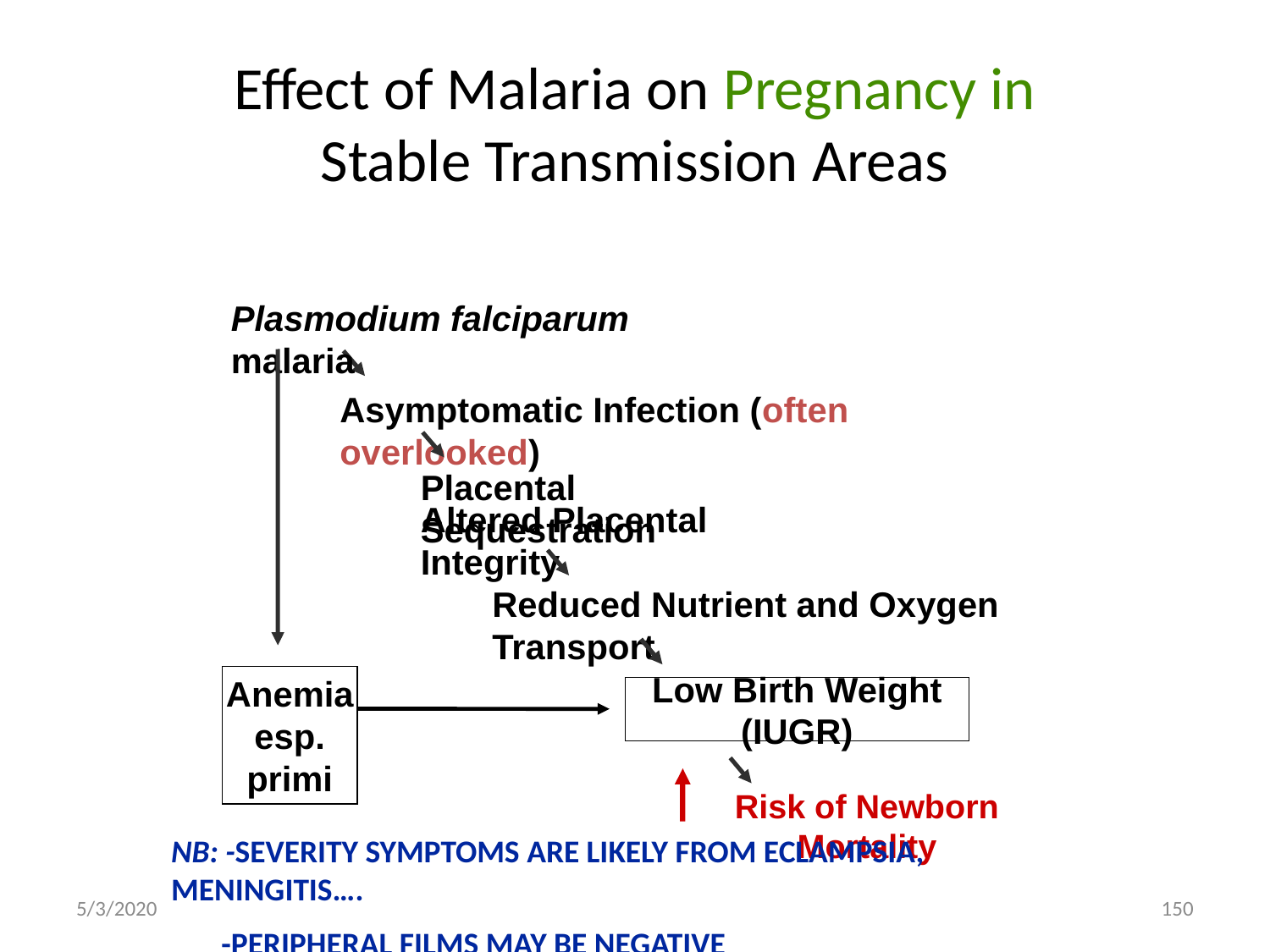

# Effect of Malaria on Pregnancy in Stable Transmission Areas
Plasmodium falciparum malaria

Asymptomatic Infection (often overlooked)

Placental Sequestration
Altered Placental Integrity

Reduced Nutrient and Oxygen Transport

Anemia esp. primi
Low Birth Weight (IUGR)

Risk of Newborn Mortality
NB: -SEVERITY SYMPTOMS ARE LIKELY FROM ECLAMPSIA, MENINGITIS….
       -PERIPHERAL FILMS MAY BE NEGATIVE

5/3/2020
150